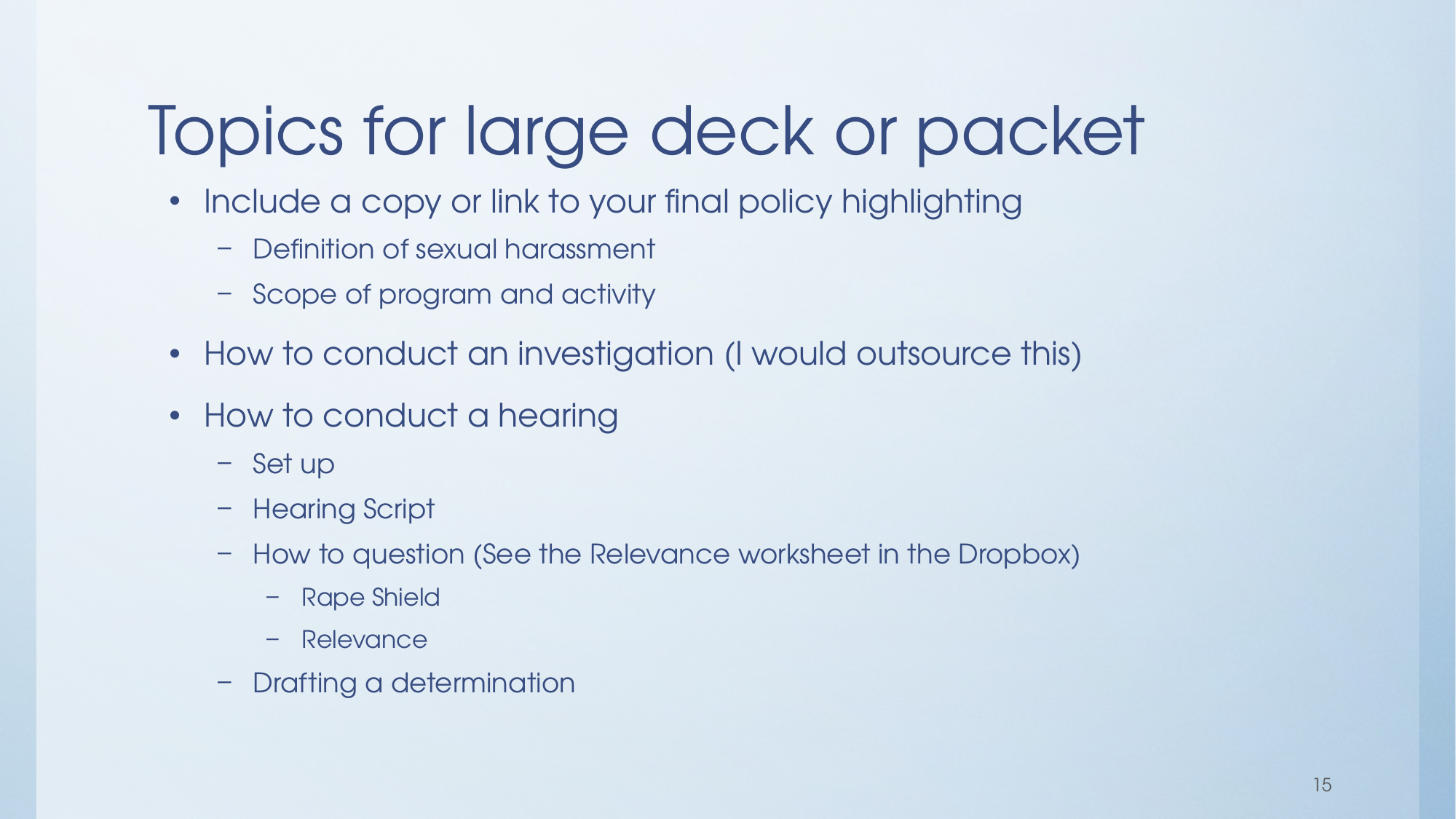

# Topics for large deck or packet
Include a copy or link to your final policy highlighting
Definition of sexual harassment
Scope of program and activity
How to conduct an investigation (I would outsource this)
How to conduct a hearing
Set up
Hearing Script
How to question (See the Relevance worksheet in the Dropbox)
Rape Shield
Relevance
Drafting a determination

15